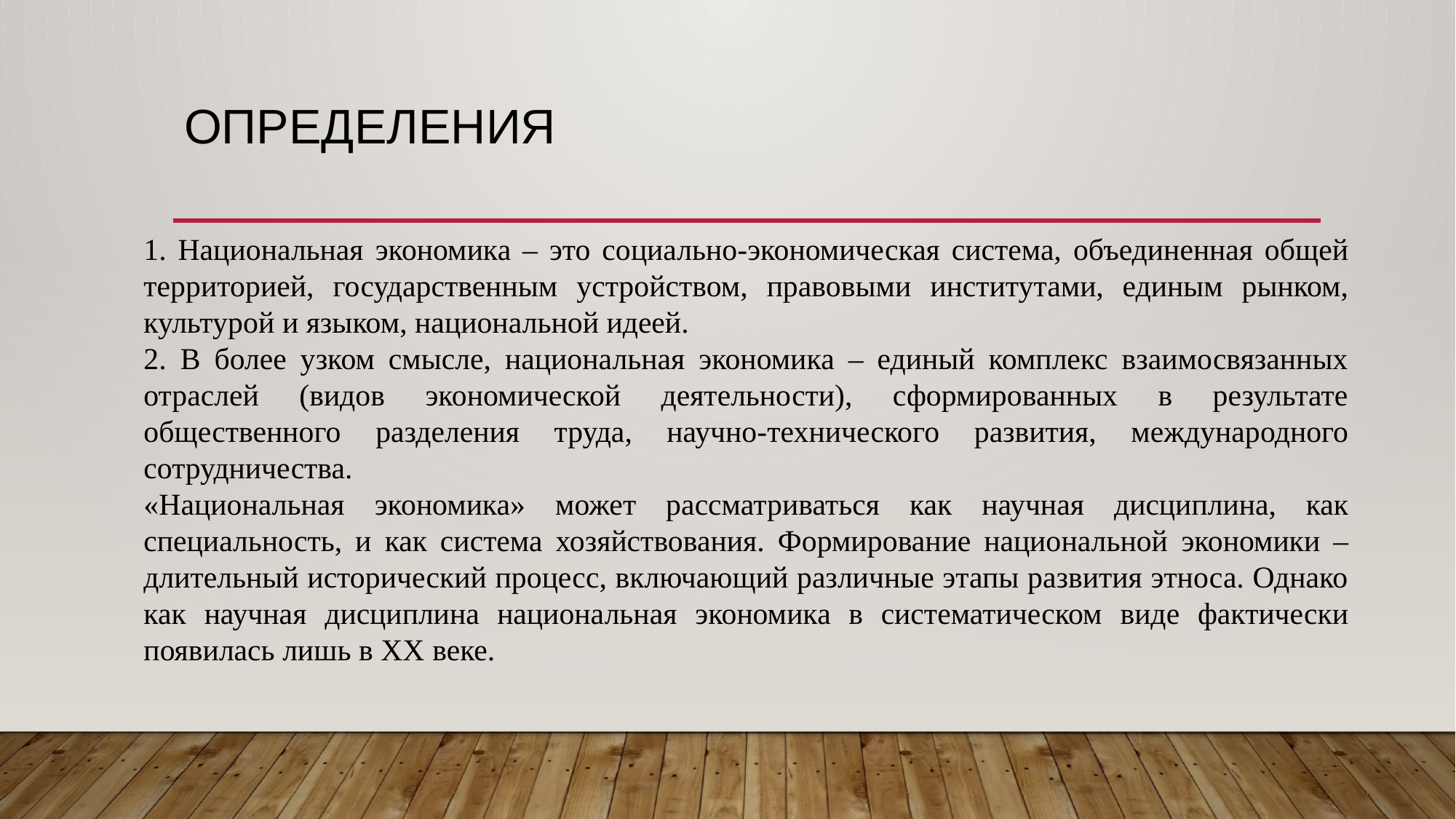

# Определения
1. Национальная экономика – это социально-экономическая система, объединенная общей территорией, государственным устройством, правовыми институтами, единым рынком, культурой и языком, национальной идеей.
2. В более узком смысле, национальная экономика – единый комплекс взаимосвязанных отраслей (видов экономической деятельности), сформированных в результате общественного разделения труда, научно-технического развития, международного сотрудничества.
«Национальная экономика» может рассматриваться как научная дисциплина, как специальность, и как система хозяйствования. Формирование национальной экономики – длительный исторический процесс, включающий различные этапы развития этноса. Однако как научная дисциплина национальная экономика в систематическом виде фактически появилась лишь в XX веке.